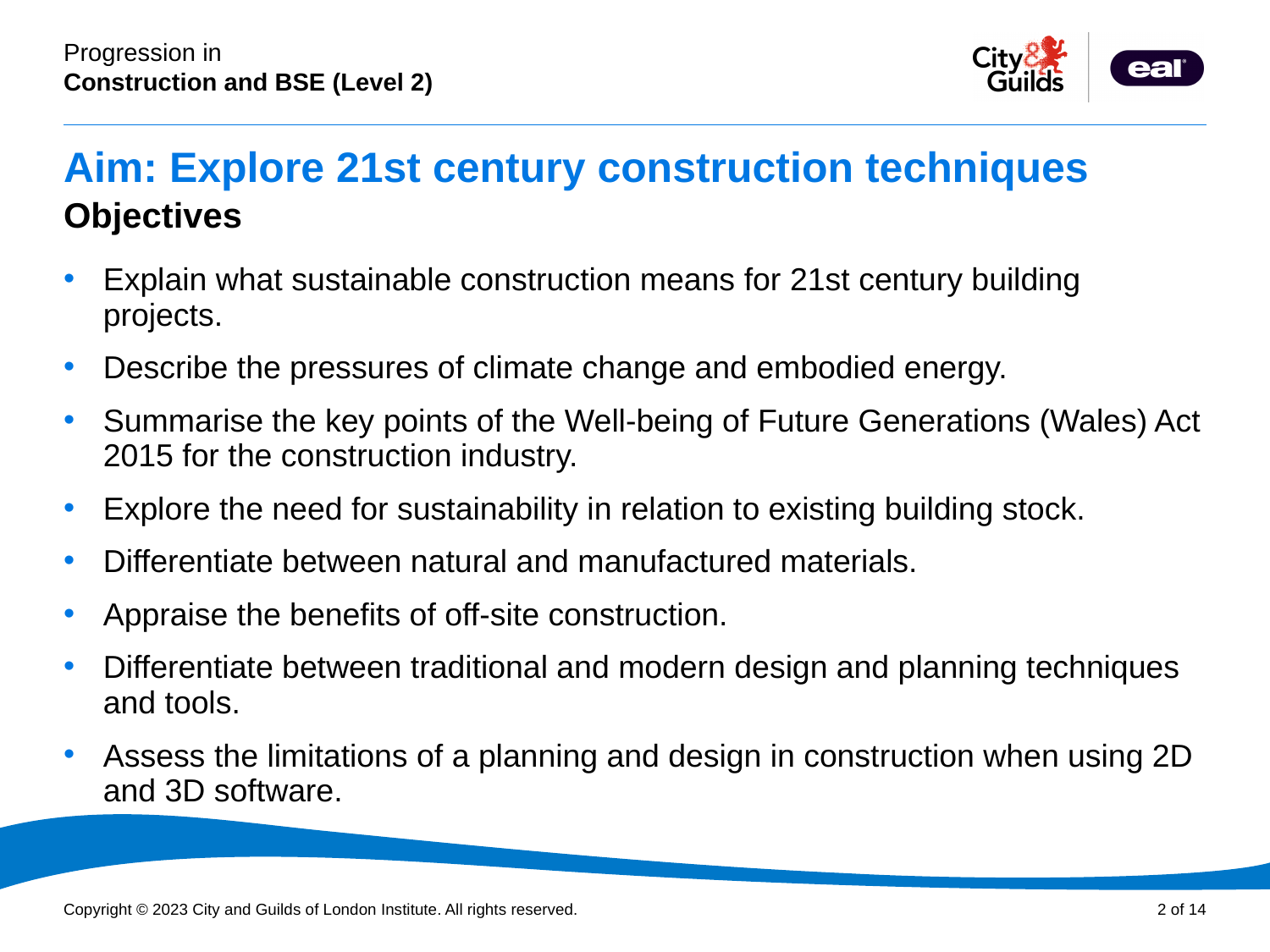

# Aim: Explore 21st century construction techniques
Objectives
Explain what sustainable construction means for 21st century building projects.
Describe the pressures of climate change and embodied energy.
Summarise the key points of the Well-being of Future Generations (Wales) Act 2015 for the construction industry.
Explore the need for sustainability in relation to existing building stock.
Differentiate between natural and manufactured materials.
Appraise the benefits of off-site construction.
Differentiate between traditional and modern design and planning techniques and tools.
Assess the limitations of a planning and design in construction when using 2D and 3D software.